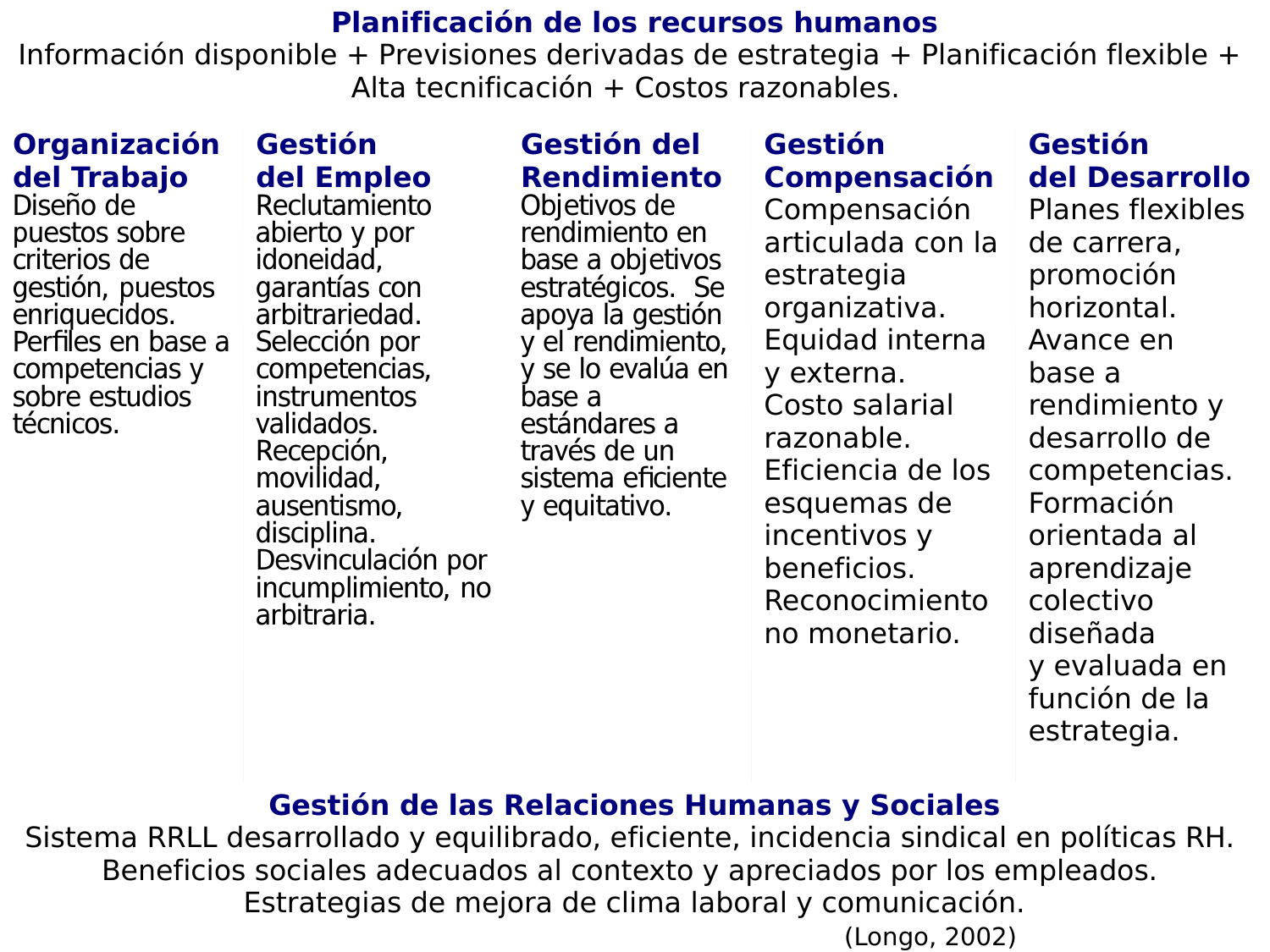

| Planificación de los recursos humanos Información disponible + Previsiones derivadas de estrategia + Planificación flexible + Alta tecnificación + Costos razonables. |  |  |  |  |
| --- | --- | --- | --- | --- |
| Organización del Trabajo Diseño de puestos sobre criterios de gestión, puestos enriquecidos. Perfiles en base a competencias y sobre estudios técnicos. | Gestión del Empleo Reclutamiento abierto y por idoneidad, garantías con arbitrariedad. Selección por competencias, instrumentos validados. Recepción, movilidad, ausentismo, disciplina. Desvinculación por incumplimiento, no arbitraria. | Gestión del Rendimiento Objetivos de rendimiento en base a objetivos estratégicos. Se apoya la gestión y el rendimiento, y se lo evalúa en base a estándares a través de un sistema eficiente y equitativo. | Gestión Compensación Compensación articulada con la estrategia organizativa. Equidad interna y externa. Costo salarial razonable. Eficiencia de los esquemas de incentivos y beneficios. Reconocimiento no monetario. | Gestión del Desarrollo Planes flexibles de carrera, promoción horizontal. Avance en base a rendimiento y desarrollo de competencias. Formación orientada al aprendizaje colectivo diseñada y evaluada en función de la estrategia. |
| Gestión de las Relaciones Humanas y Sociales Sistema RRLL desarrollado y equilibrado, eficiente, incidencia sindical en políticas RH. Beneficios sociales adecuados al contexto y apreciados por los empleados. Estrategias de mejora de clima laboral y comunicación. (Longo, 2002) |  |  |  |  |